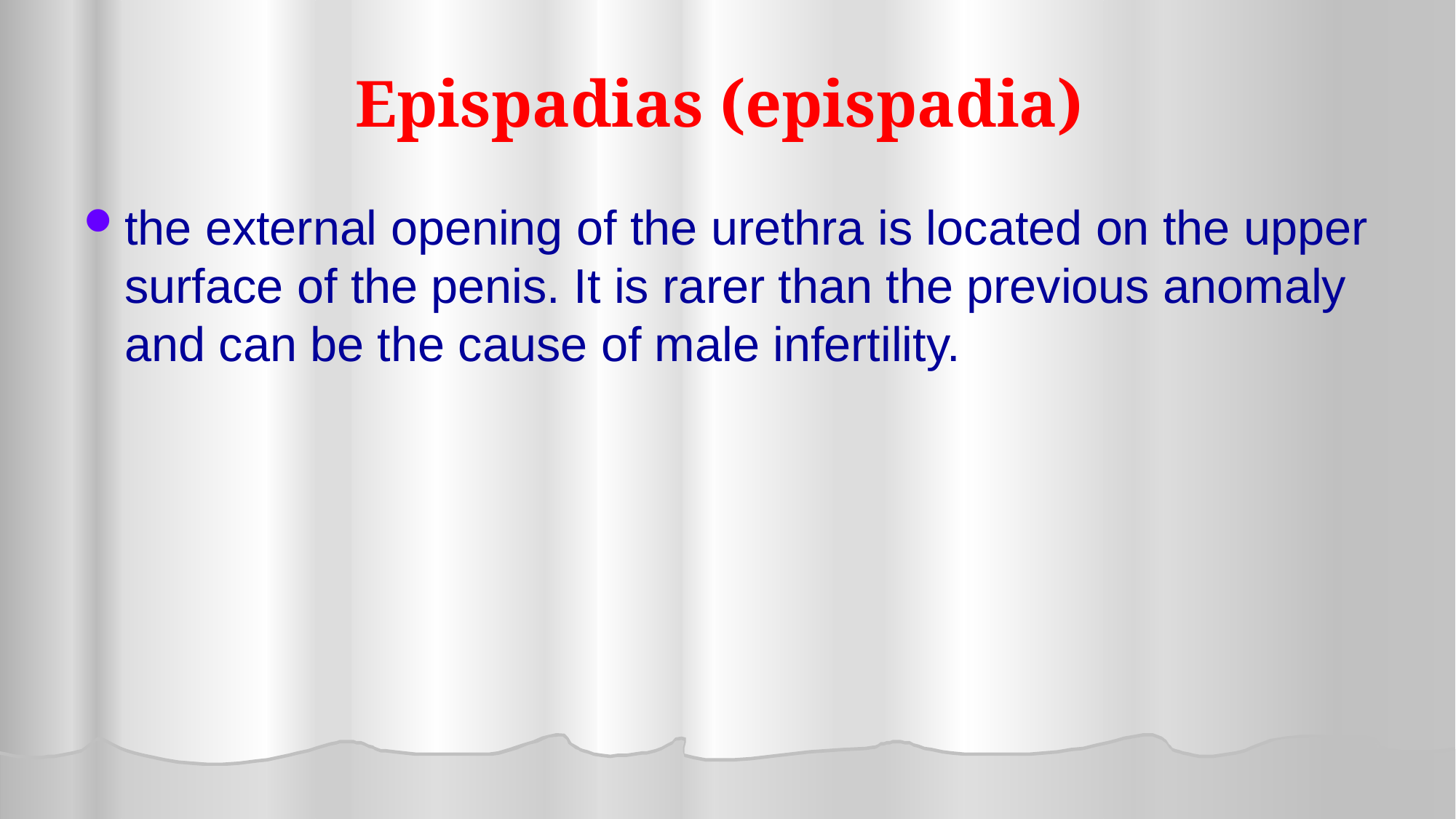

# Epispadias (epispadia)
the external opening of the urethra is located on the upper surface of the penis. It is rarer than the previous anomaly and can be the cause of male infertility.